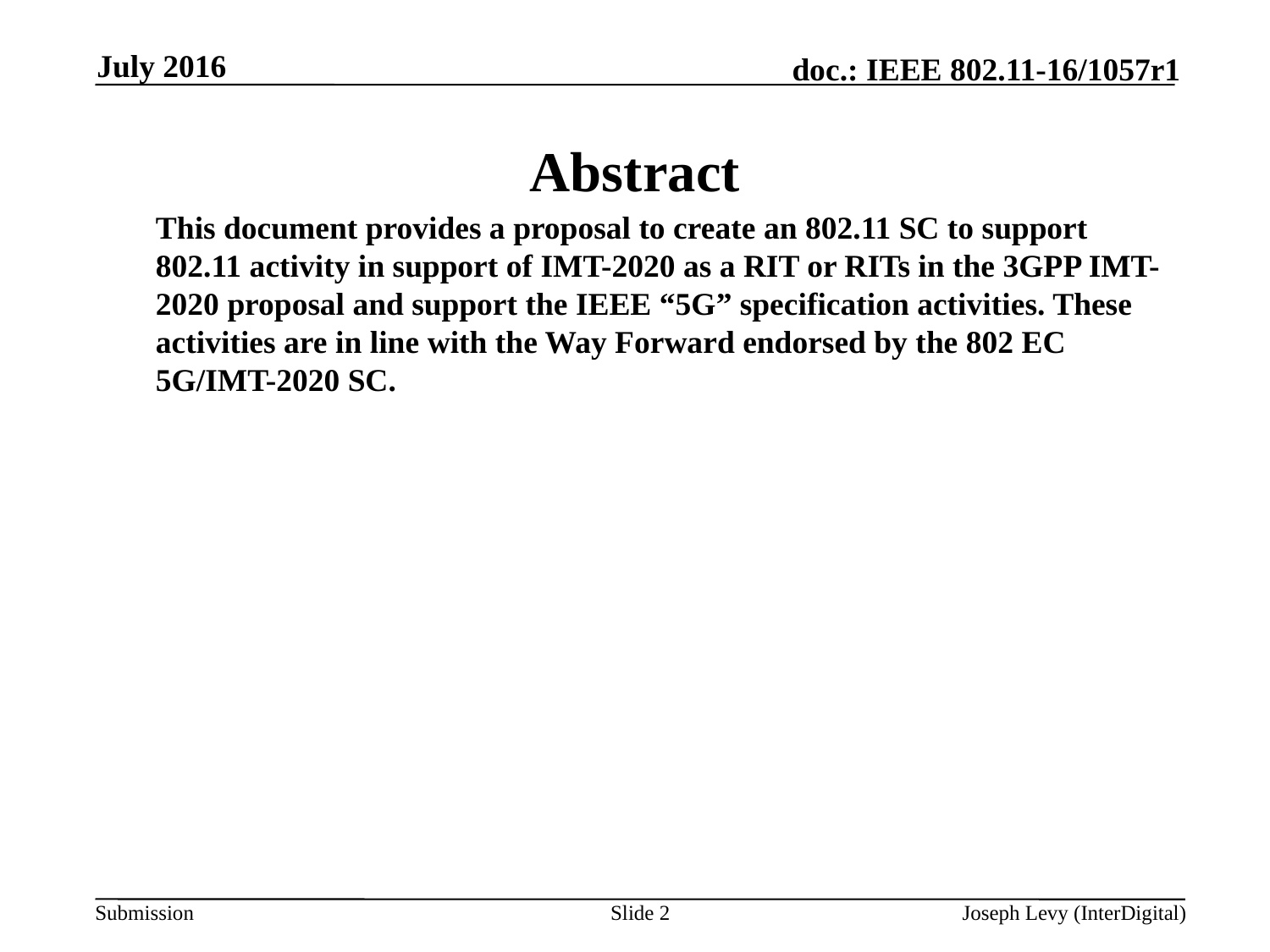

July 2016
# Abstract
This document provides a proposal to create an 802.11 SC to support 802.11 activity in support of IMT-2020 as a RIT or RITs in the 3GPP IMT-2020 proposal and support the IEEE “5G” specification activities. These activities are in line with the Way Forward endorsed by the 802 EC 5G/IMT-2020 SC.
Slide 2
Joseph Levy (InterDigital)